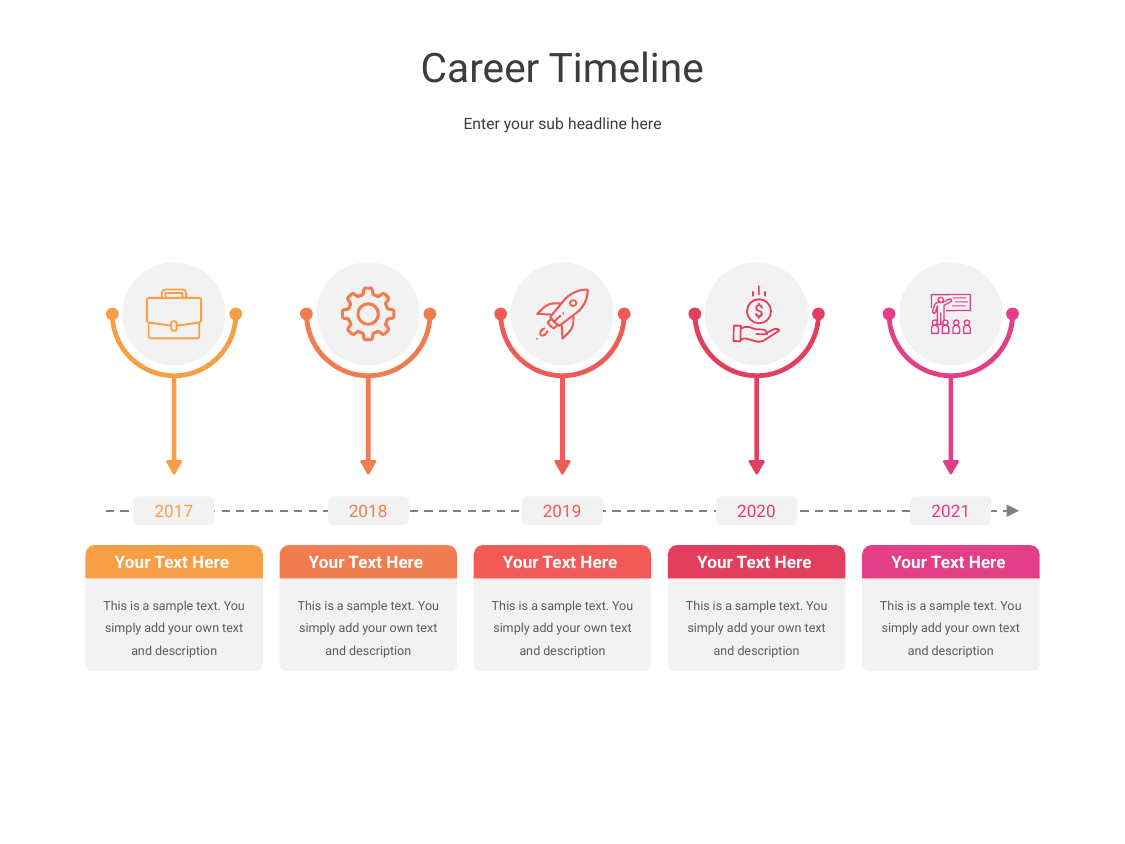

# Career Timeline
Enter your sub headline here

2017
2018
2019
2020
2021

Your Text Here
Your Text Here
Your Text Here
Your Text Here
Your Text Here

This is a sample text. You simply add your own text and description
This is a sample text. You simply add your own text and description
This is a sample text. You simply add your own text and description
This is a sample text. You simply add your own text and description
This is a sample text. You simply add your own text and description